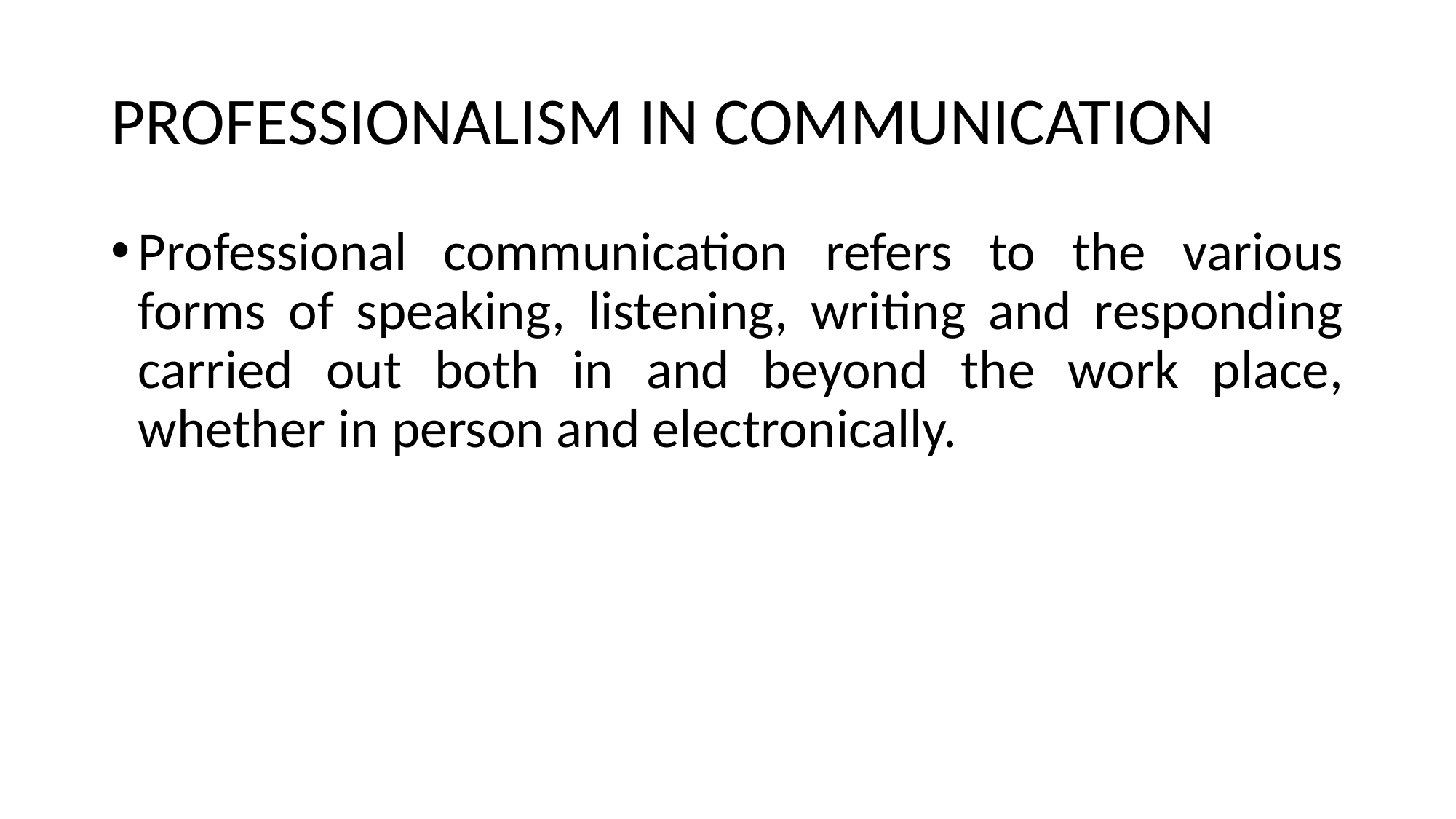

# PROFESSIONALISM IN COMMUNICATION
Professional communication refers to the various forms of speaking, listening, writing and responding carried out both in and beyond the work place, whether in person and electronically.